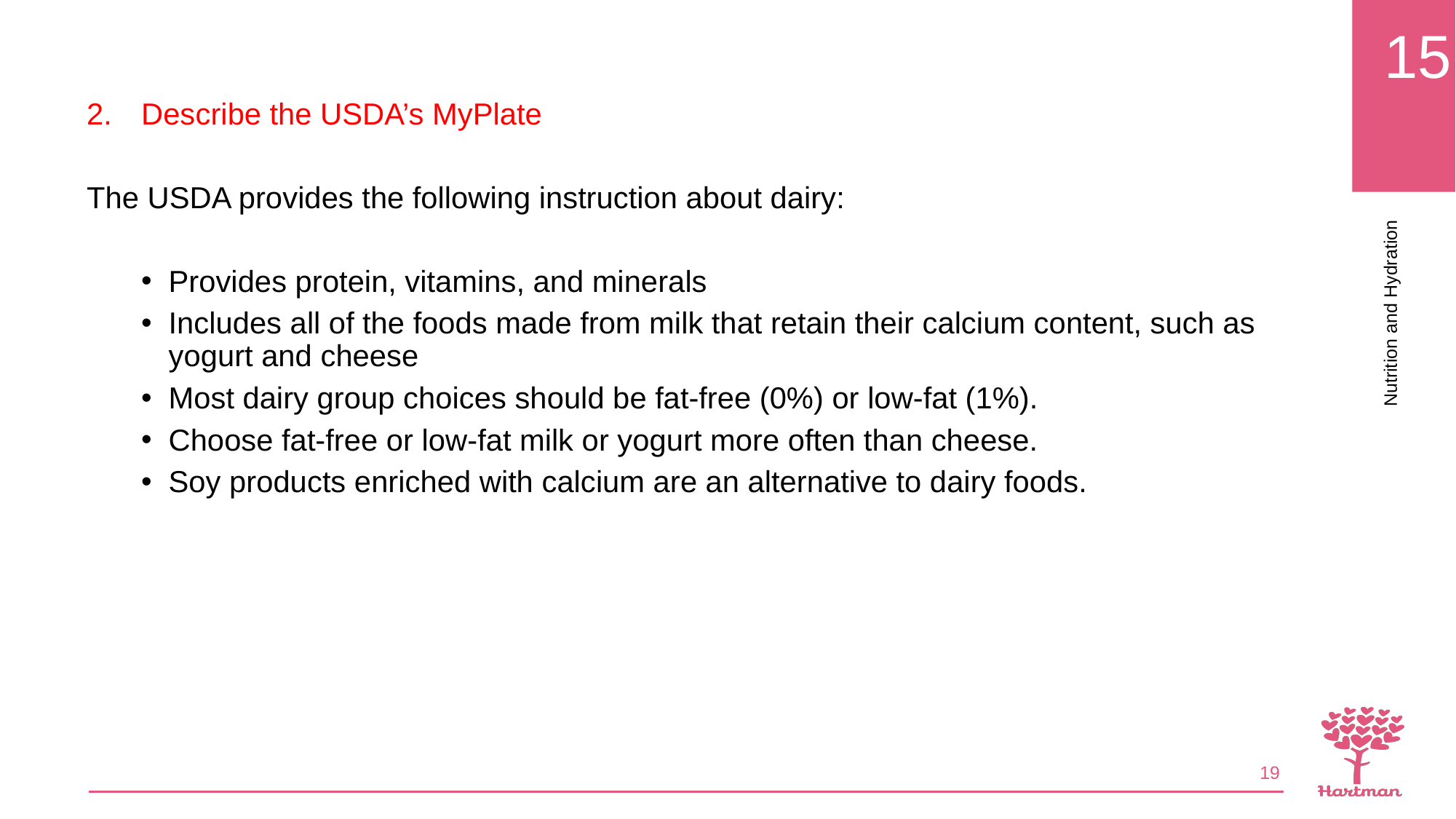

Describe the USDA’s MyPlate

The USDA provides the following instruction about dairy:

Provides protein, vitamins, and minerals
Includes all of the foods made from milk that retain their calcium content, such as yogurt and cheese
Most dairy group choices should be fat-free (0%) or low-fat (1%).
Choose fat-free or low-fat milk or yogurt more often than cheese.
Soy products enriched with calcium are an alternative to dairy foods.

19